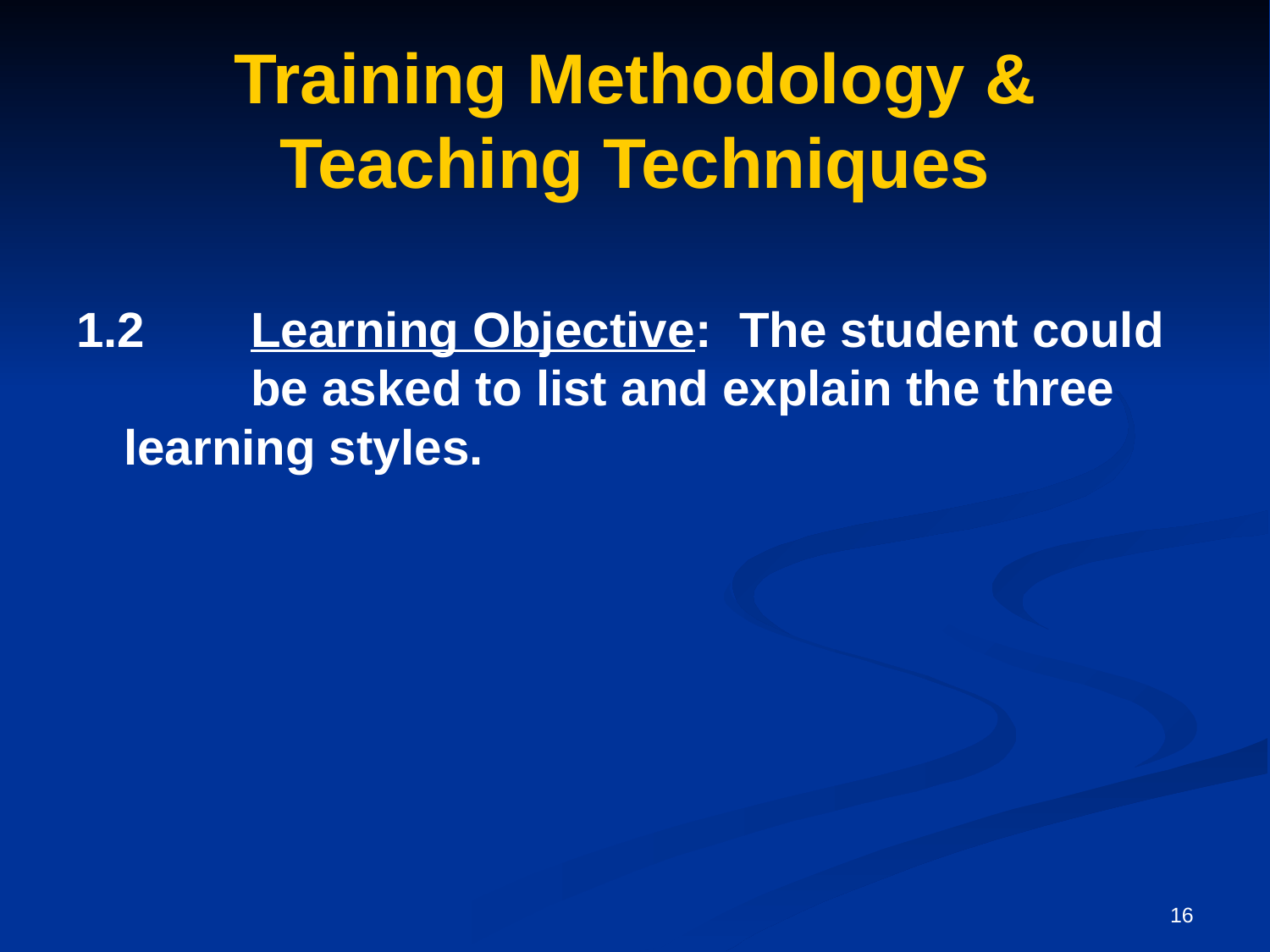

# Training Methodology & Teaching Techniques

1.2	Learning Objective:  The student could 	be asked to list and explain the three 	learning styles.
16